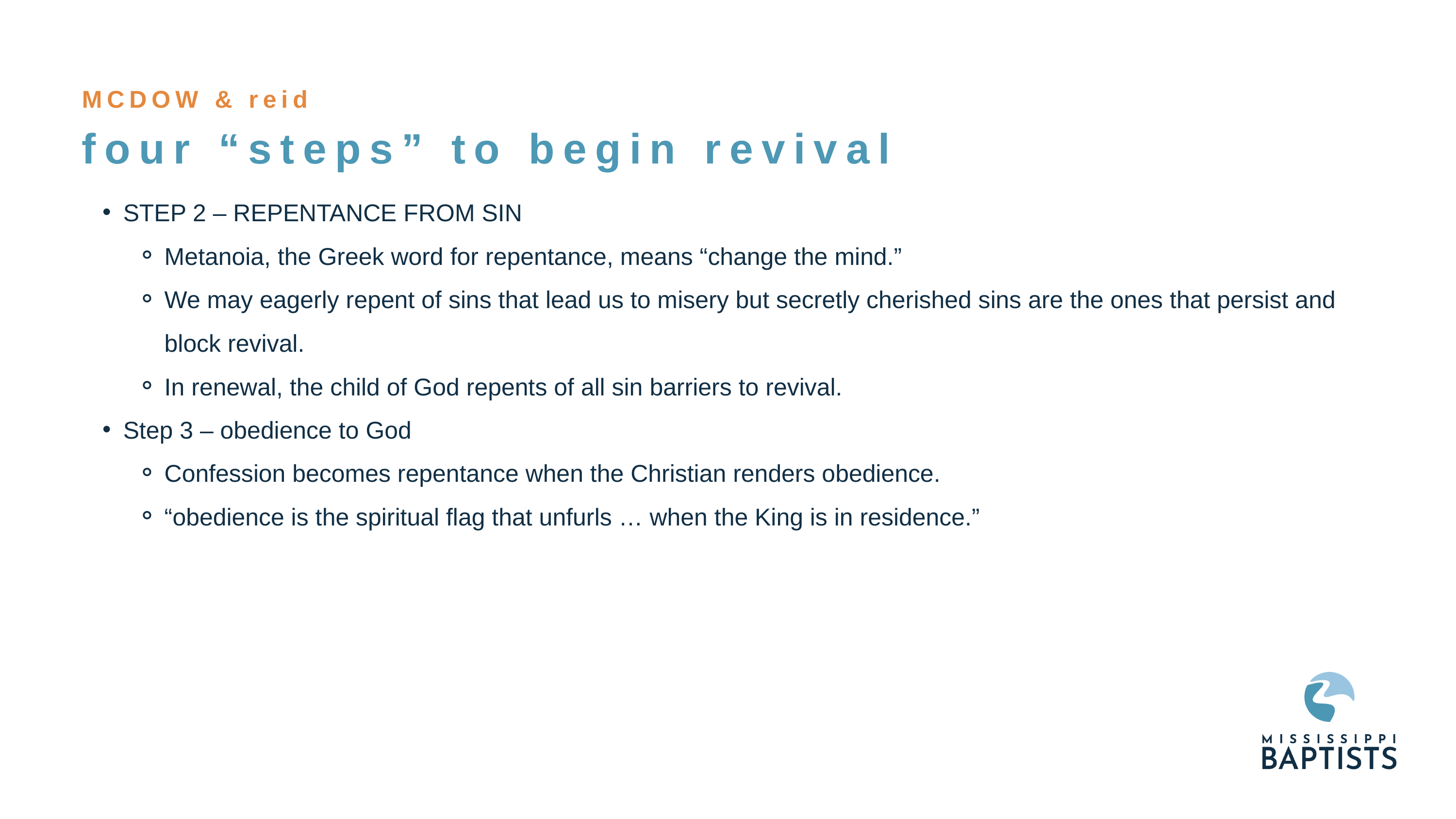

MCDOW & reid
four “steps” to begin revival
STEP 2 – REPENTANCE FROM SIN
Metanoia, the Greek word for repentance, means “change the mind.”
We may eagerly repent of sins that lead us to misery but secretly cherished sins are the ones that persist and block revival.
In renewal, the child of God repents of all sin barriers to revival.
Step 3 – obedience to God
Confession becomes repentance when the Christian renders obedience.
“obedience is the spiritual flag that unfurls … when the King is in residence.”